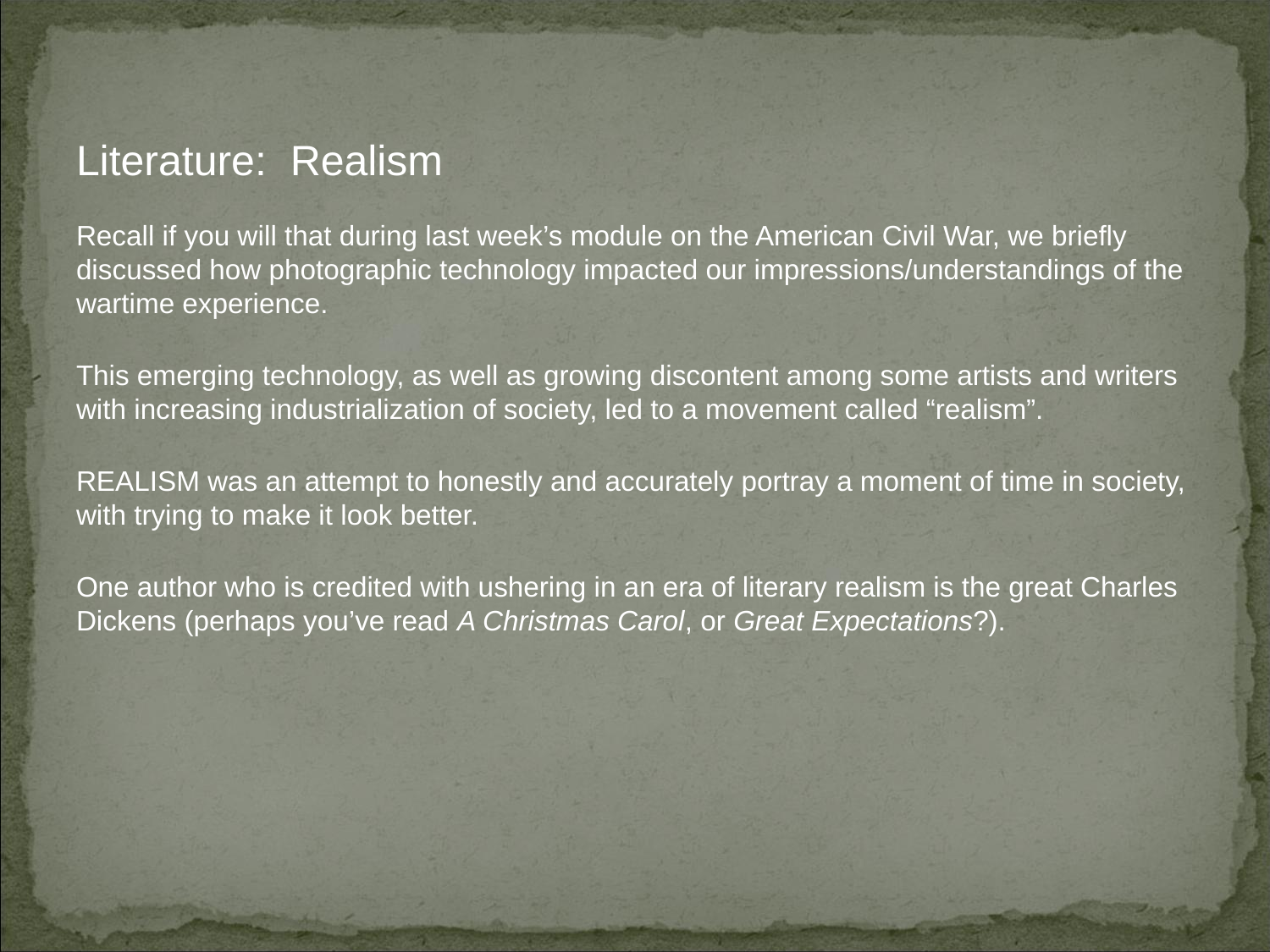

# Literature:  Realism
Recall if you will that during last week’s module on the American Civil War, we briefly discussed how photographic technology impacted our impressions/understandings of the wartime experience.

This emerging technology, as well as growing discontent among some artists and writers with increasing industrialization of society, led to a movement called “realism”.

REALISM was an attempt to honestly and accurately portray a moment of time in society, with trying to make it look better.

One author who is credited with ushering in an era of literary realism is the great Charles Dickens (perhaps you’ve read A Christmas Carol, or Great Expectations?).